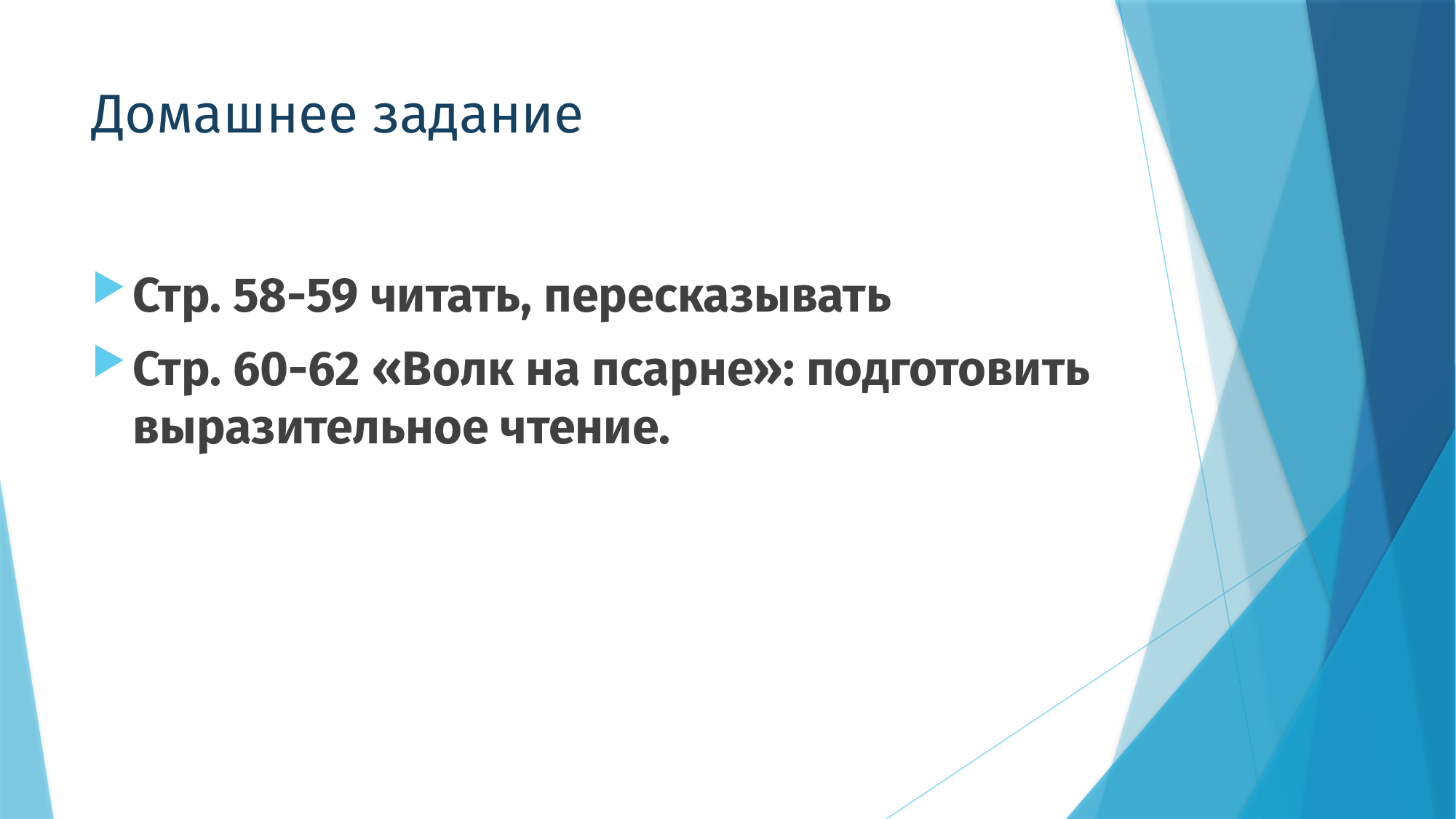

# Домашнее задание
Стр. 58-59 читать, пересказывать
Стр. 60-62 «Волк на псарне»: подготовить выразительное чтение.